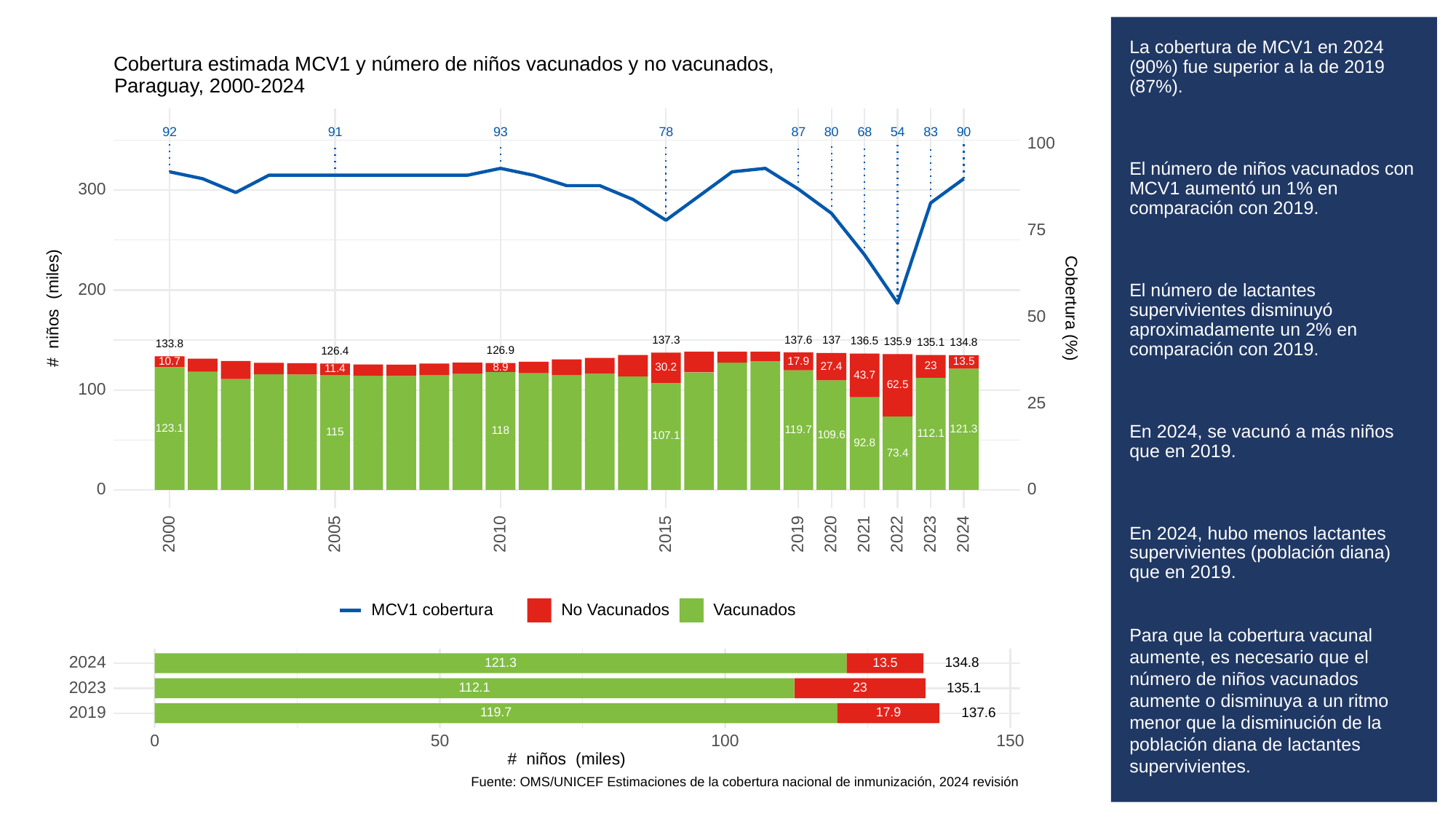

# La cobertura de MCV1 en 2024 (90%) fue superior a la de 2019 (87%).

El número de niños vacunados con MCV1 aumentó un 1% en comparación con 2019.

El número de lactantes supervivientes disminuyó aproximadamente un 2% en comparación con 2019.

En 2024, se vacunó a más niños que en 2019.

En 2024, hubo menos lactantes supervivientes (población diana) que en 2019.

Para que la cobertura vacunal aumente, es necesario que el número de niños vacunados aumente o disminuya a un ritmo menor que la disminución de la población diana de lactantes supervivientes.

Cobertura estimada MCV1 y número de niños vacunados y no vacunados,
Paraguay, 2000-2024

93
83
92
91
78
87
80
68
90
54
100

300

75

200

#  niños  (miles)
Cobertura (%)
50
137.6
137.3
137
136.5
135.9
135.1
134.8
133.8

126.9
126.4

17.9
10.7
13.5

23

27.4

8.9

30.2

11.4

43.7

62.5

100

25

123.1
121.3
119.7
118
115
112.1
109.6
107.1
92.8

73.4
0
0

2023
2000
2005
2010
2015
2019
2020
2021
2022
2024

MCV1 cobertura
No Vacunados
Vacunados

2024
134.8
121.3
13.5

2023
135.1
23
112.1

2019
137.6
119.7
17.9

0
50
100
150
#  niños  (miles)
Fuente: OMS/UNICEF Estimaciones de la cobertura nacional de inmunización, 2024 revisión